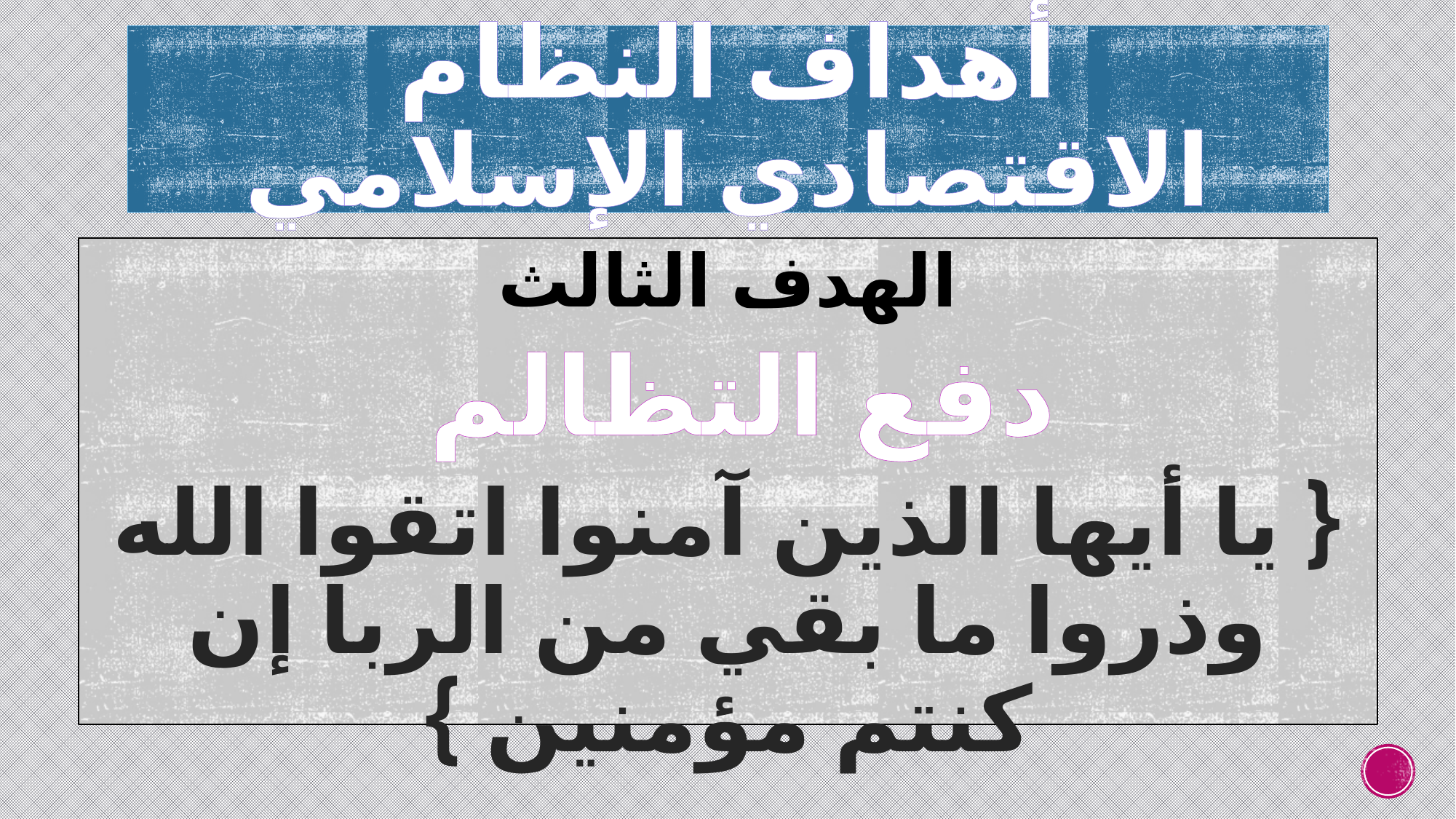

# أهداف النظام الاقتصادي الإسلامي
الهدف الثالث
دفع التظالم
{ يا أيها الذين آمنوا اتقوا الله وذروا ما بقي من الربا إن كنتم مؤمنين }